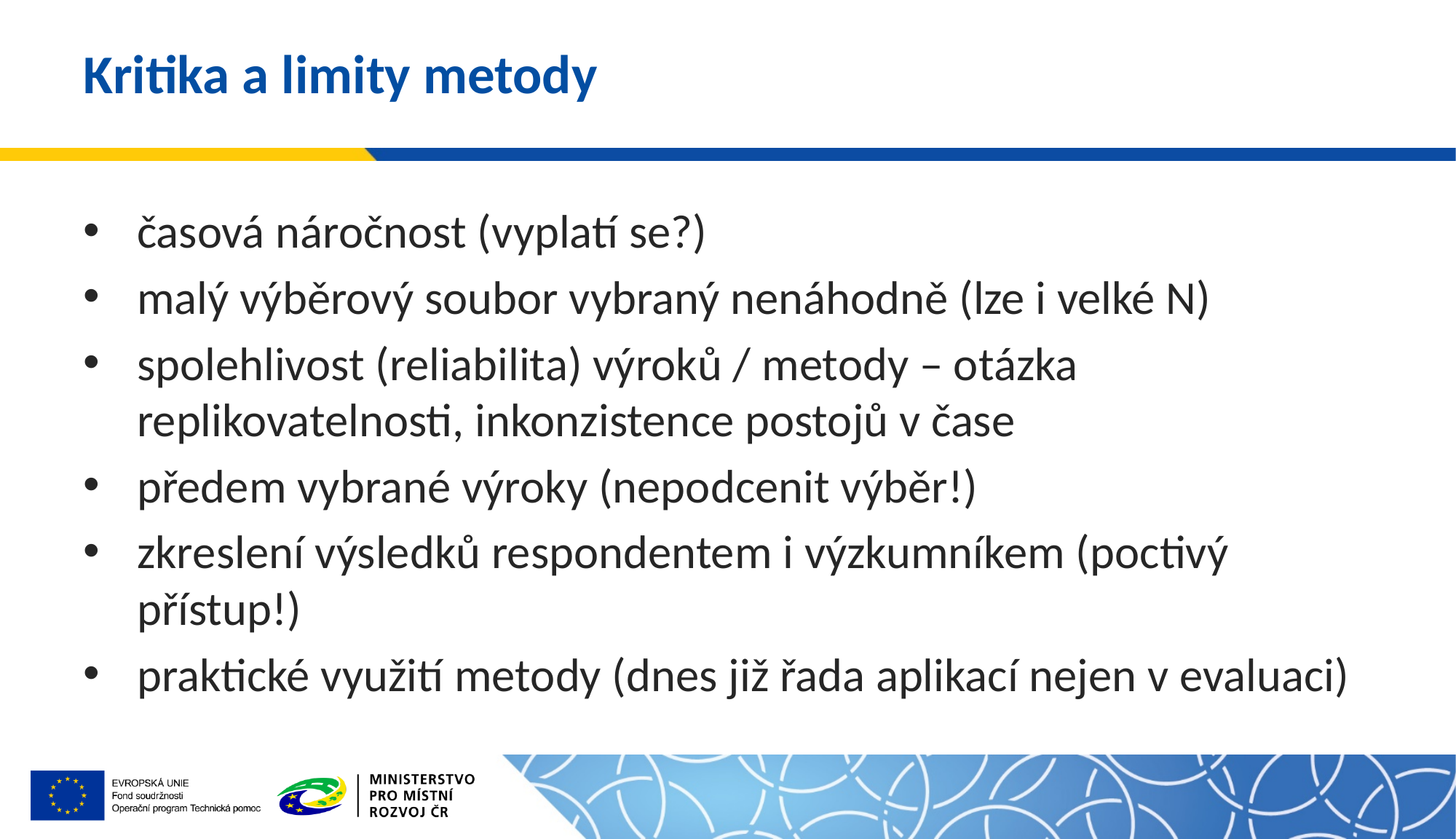

# Kritika a limity metody
časová náročnost (vyplatí se?)
malý výběrový soubor vybraný nenáhodně (lze i velké N)
spolehlivost (reliabilita) výroků / metody – otázka replikovatelnosti, inkonzistence postojů v čase
předem vybrané výroky (nepodcenit výběr!)
zkreslení výsledků respondentem i výzkumníkem (poctivý přístup!)
praktické využití metody (dnes již řada aplikací nejen v evaluaci)